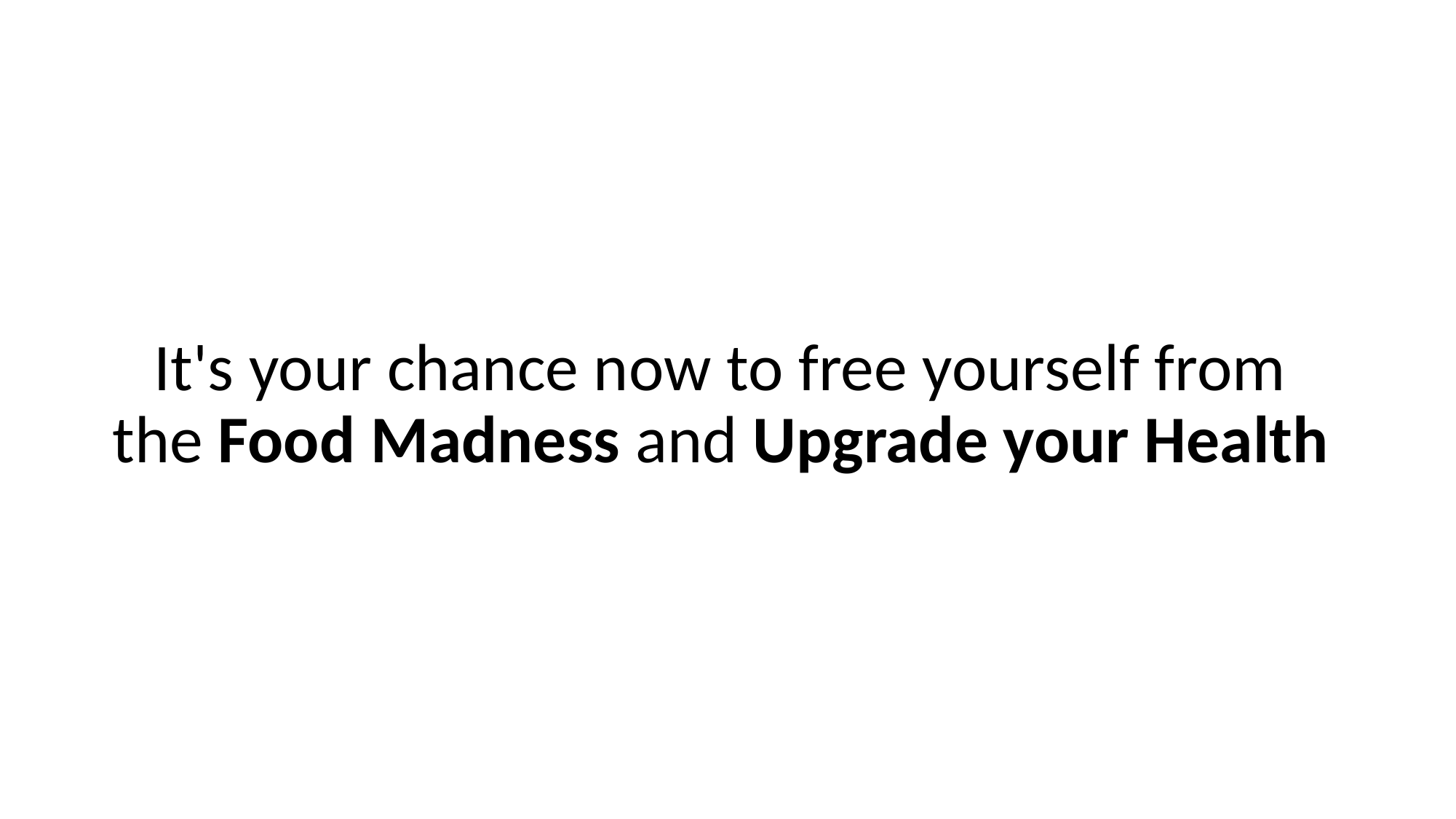

It's your chance now to free yourself from the Food Madness and Upgrade your Health